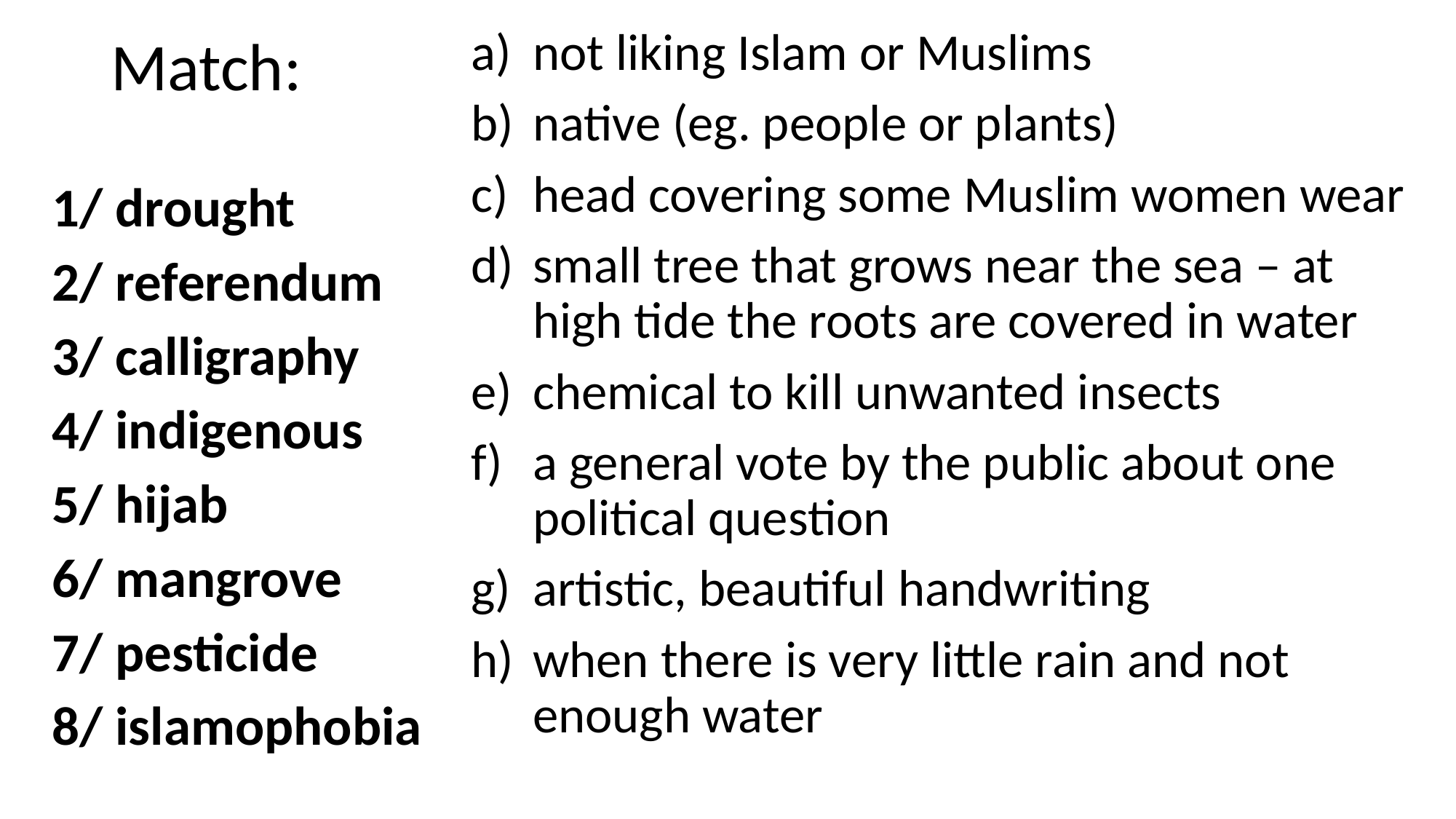

# Match:
not liking Islam or Muslims
native (eg. people or plants)
head covering some Muslim women wear
small tree that grows near the sea – at high tide the roots are covered in water
chemical to kill unwanted insects
a general vote by the public about one political question
artistic, beautiful handwriting
when there is very little rain and not enough water

1/ drought
2/ referendum
3/ calligraphy
4/ indigenous
5/ hijab
6/ mangrove
7/ pesticide
8/ islamophobia